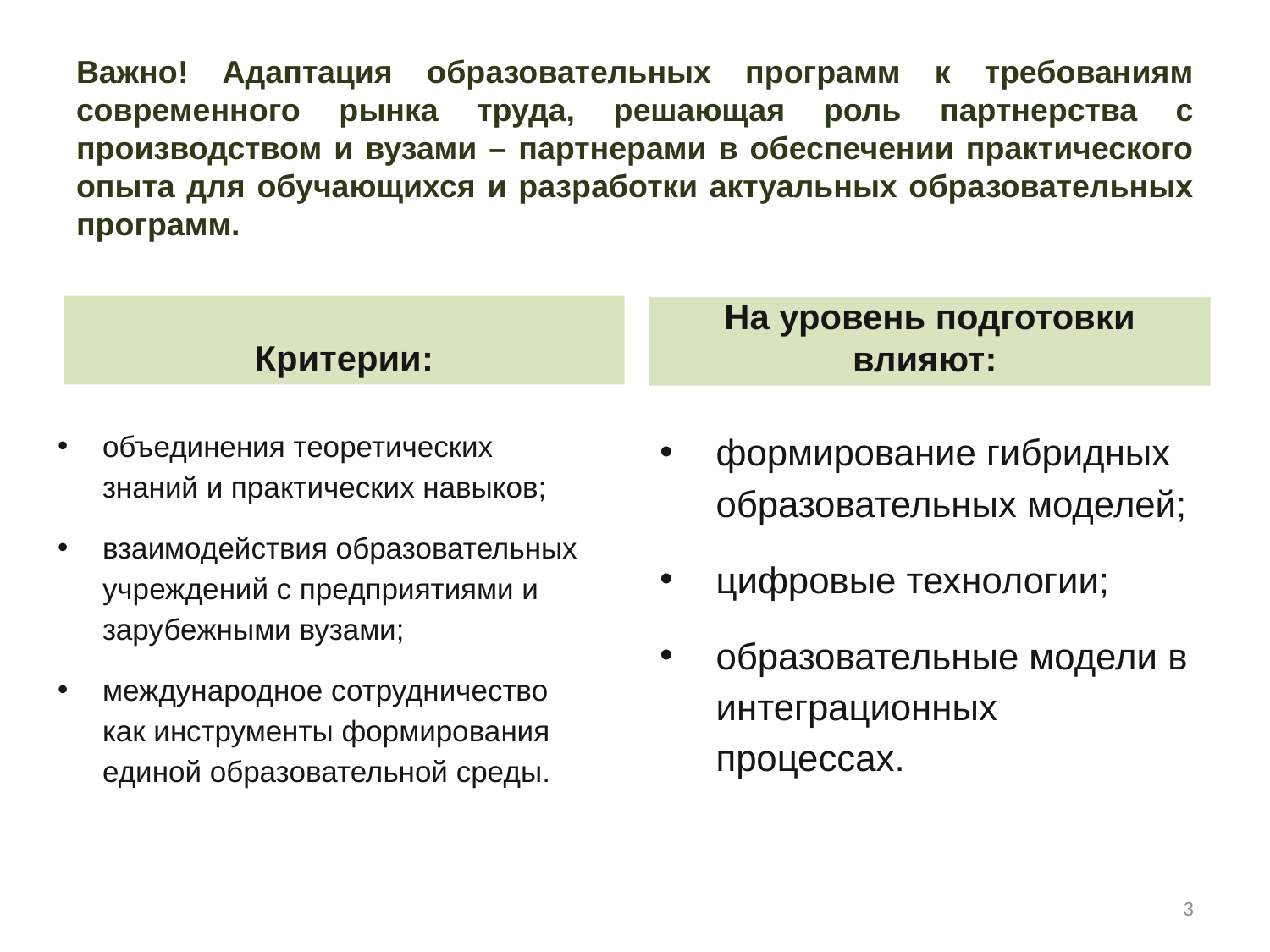

# Важно! Адаптация образовательных программ к требованиям современного рынка труда, решающая роль партнерства с производством и вузами – партнерами в обеспечении практического опыта для обучающихся и разработки актуальных образовательных программ.
Критерии:
На уровень подготовки влияют:
объединения теоретических знаний и практических навыков;
взаимодействия образовательных учреждений с предприятиями и зарубежными вузами;
международное сотрудничество как инструменты формирования единой образовательной среды.
формирование гибридных образовательных моделей;
цифровые технологии;
образовательные модели в интеграционных процессах.
3